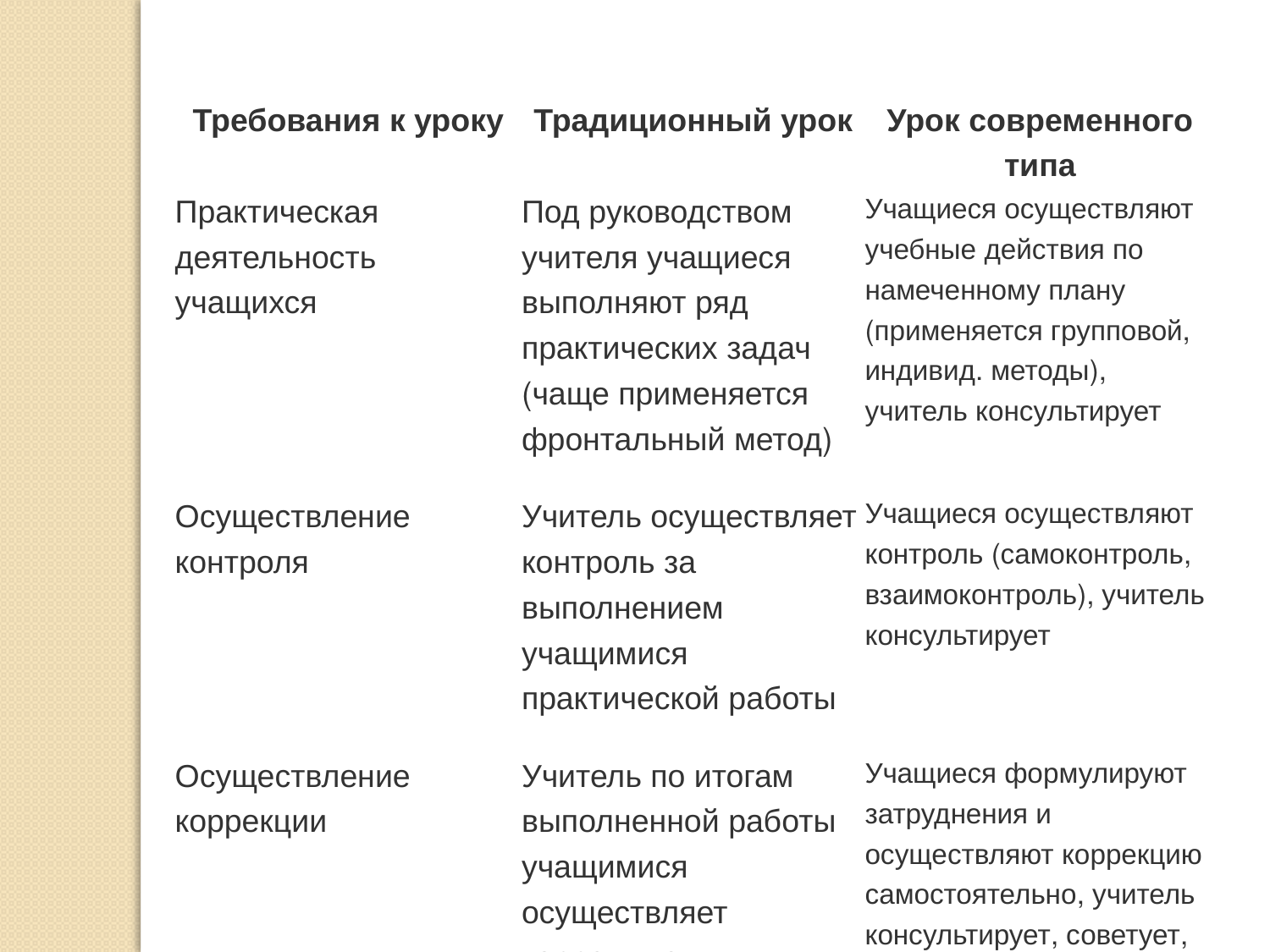

| Требования к уроку | Традиционный урок | Урок современного типа |
| --- | --- | --- |
| Практическая деятельность учащихся | Под руководством учителя учащиеся выполняют ряд практических задач (чаще применяется фронтальный метод) | Учащиеся осуществляют учебные действия по намеченному плану (применяется групповой, индивид. методы), учитель консультирует |
| Осуществление контроля | Учитель осуществляет контроль за выполнением учащимися практической работы | Учащиеся осуществляют контроль (самоконтроль, взаимоконтроль), учитель консультирует |
| Осуществление коррекции | Учитель по итогам выполненной работы учащимися осуществляет коррекцию | Учащиеся формулируют затруднения и осуществляют коррекцию самостоятельно, учитель консультирует, советует, помогает |